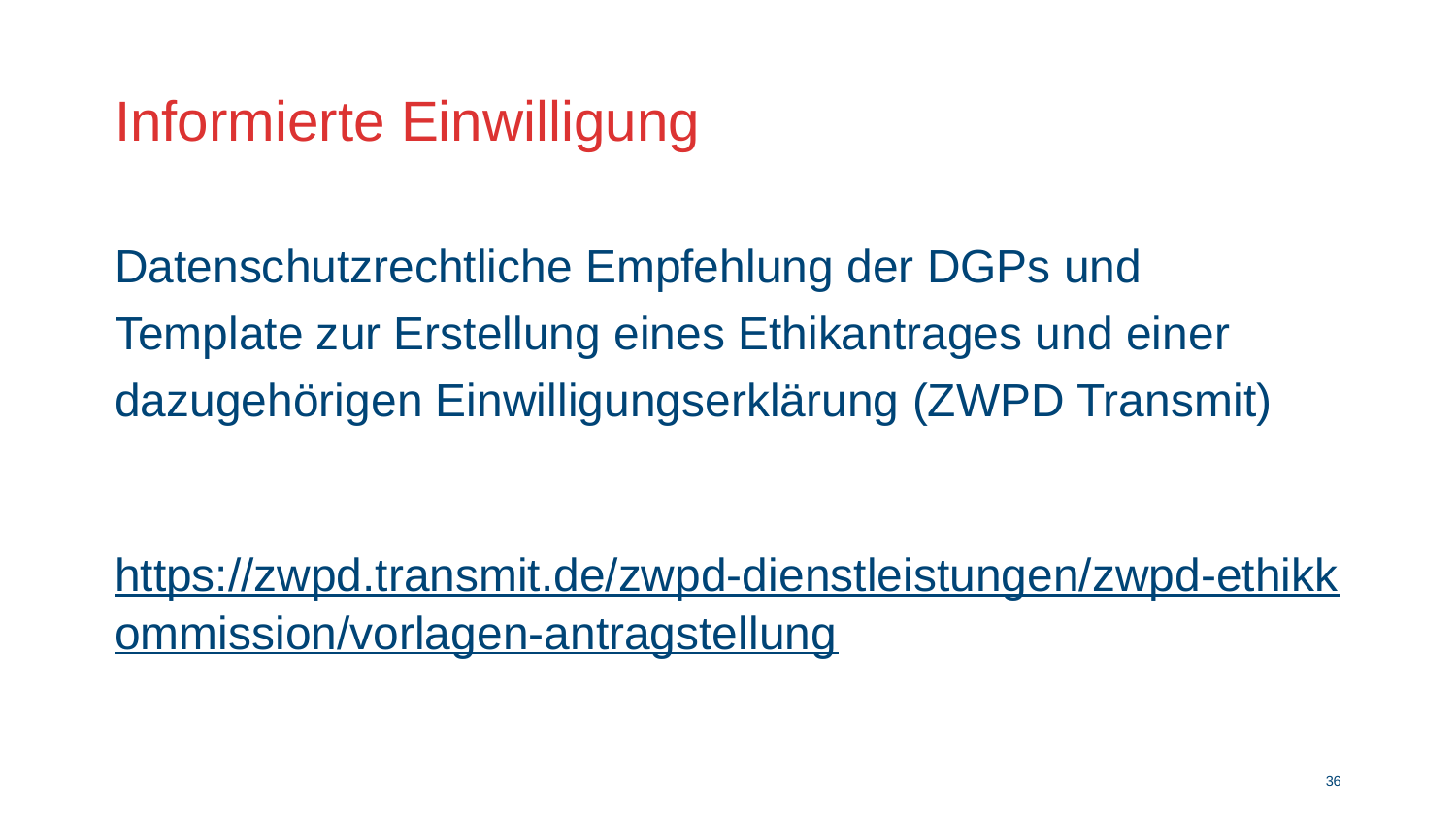

# Informierte Einwilligung
Datenschutzrechtliche Empfehlung der DGPs und Template zur Erstellung eines Ethikantrages und einer dazugehörigen Einwilligungserklärung (ZWPD Transmit)

https://zwpd.transmit.de/zwpd-dienstleistungen/zwpd-ethikkommission/vorlagen-antragstellung

36